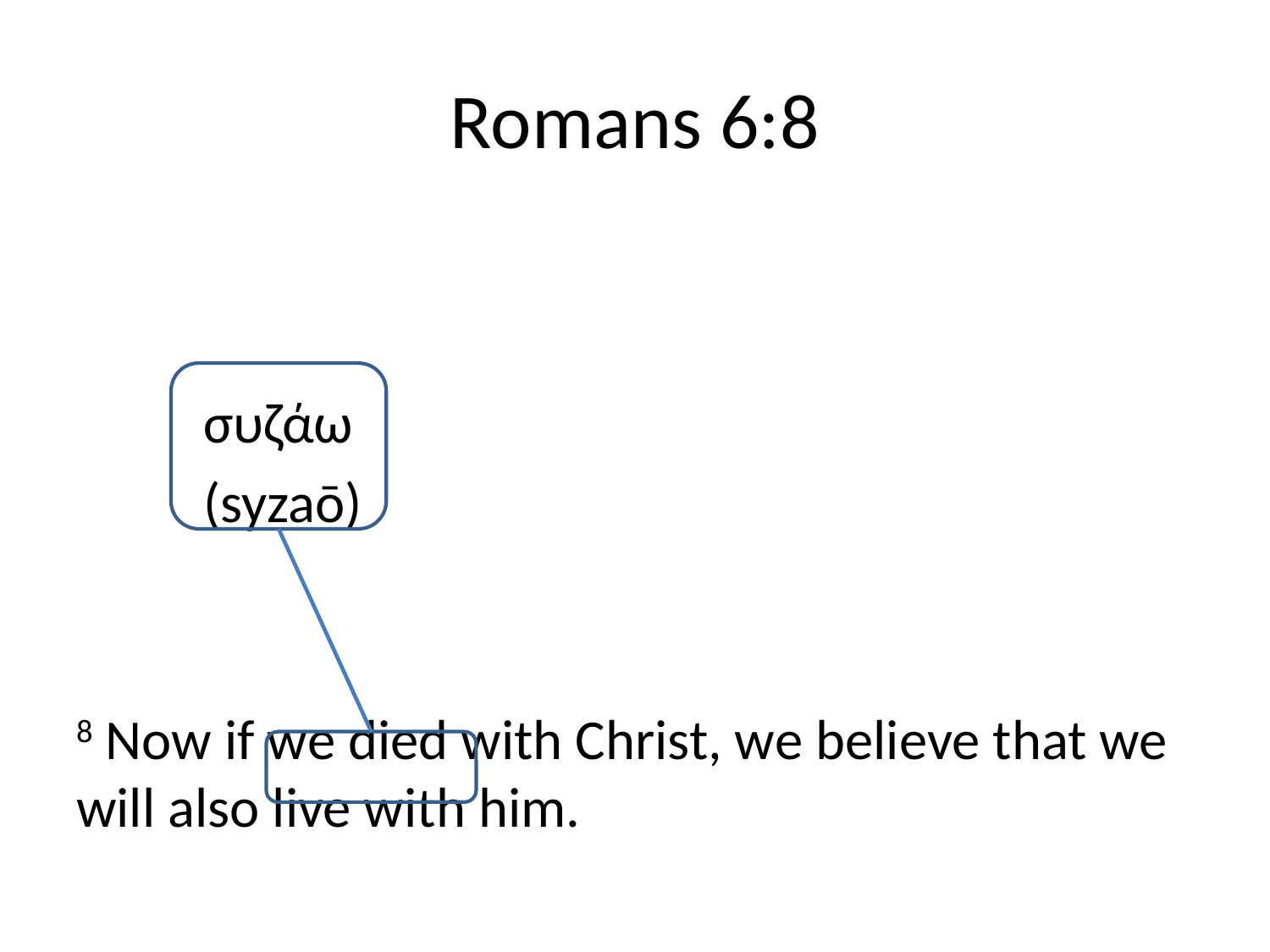

# Romans 6:8

	συζάω
	(syzaō)

8 Now if we died with Christ, we believe that we will also live with him.